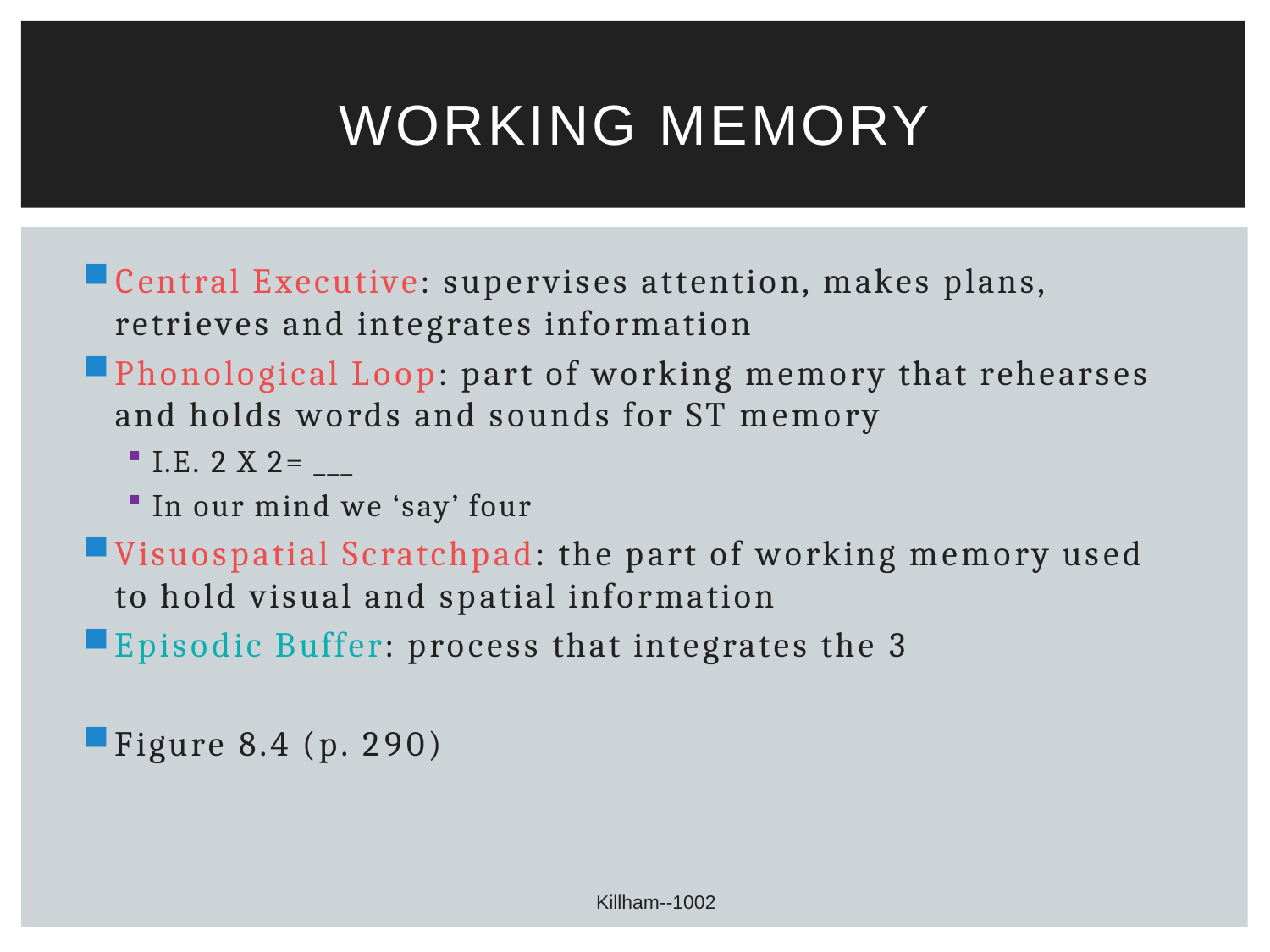

# Working Memory
Central Executive: supervises attention, makes plans, retrieves and integrates information
Phonological Loop: part of working memory that rehearses and holds words and sounds for ST memory
I.E. 2 X 2= ___
In our mind we ‘say’ four
Visuospatial Scratchpad: the part of working memory used to hold visual and spatial information
Episodic Buffer: process that integrates the 3

Figure 8.4 (p. 290)

Killham--1002